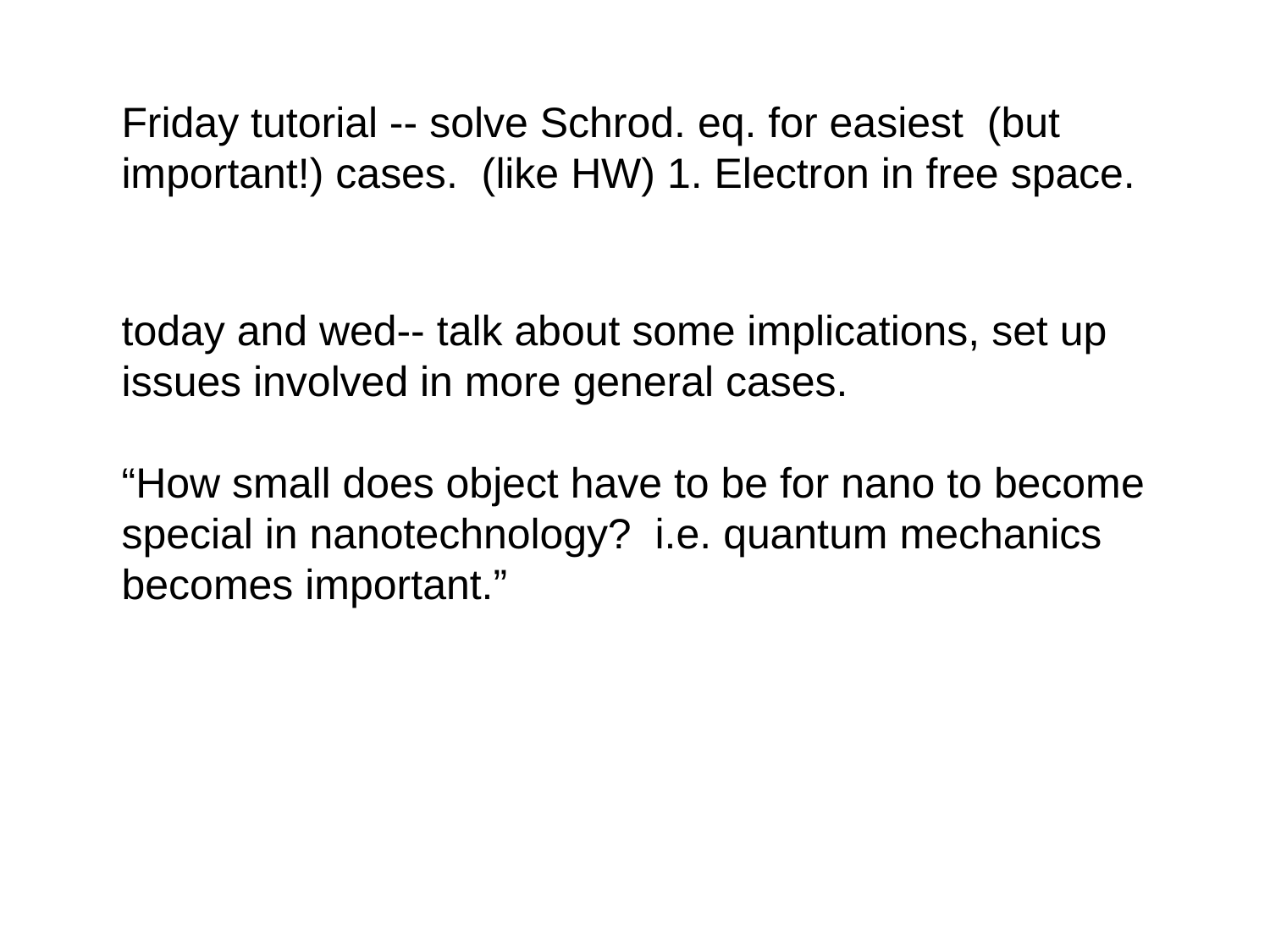

Friday tutorial -- solve Schrod. eq. for easiest  (but important!) cases.  (like HW) 1. Electron in free space.
today and wed-- talk about some implications, set up
issues involved in more general cases.

“How small does object have to be for nano to become special in nanotechnology?  i.e. quantum mechanics becomes important.”